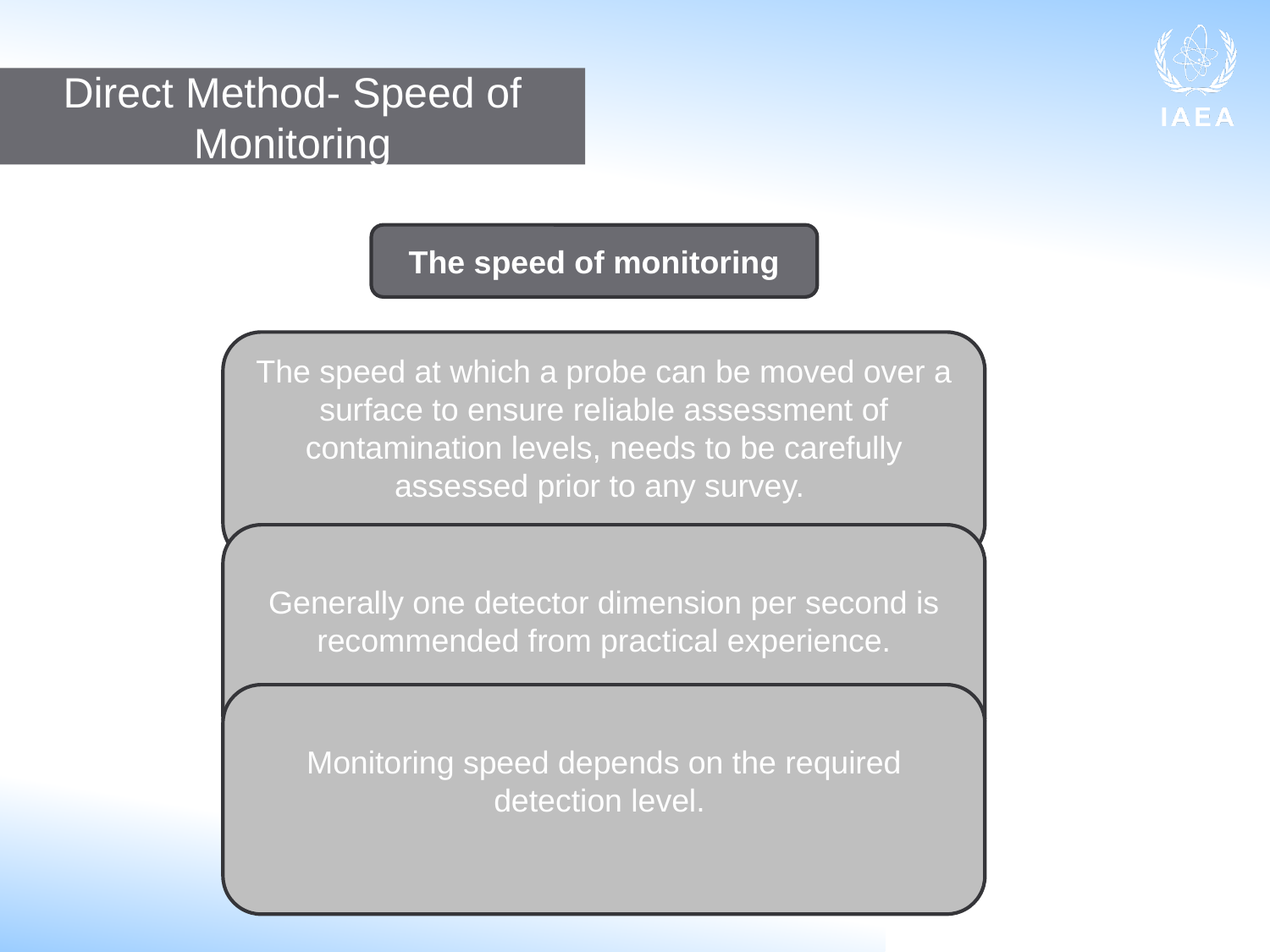

Direct Method- Speed of Monitoring

The speed of monitoring

The speed at which a probe can be moved over a surface to ensure reliable assessment of contamination levels, needs to be carefully assessed prior to any survey.

Generally one detector dimension per second is recommended from practical experience.

Monitoring speed depends on the required detection level.